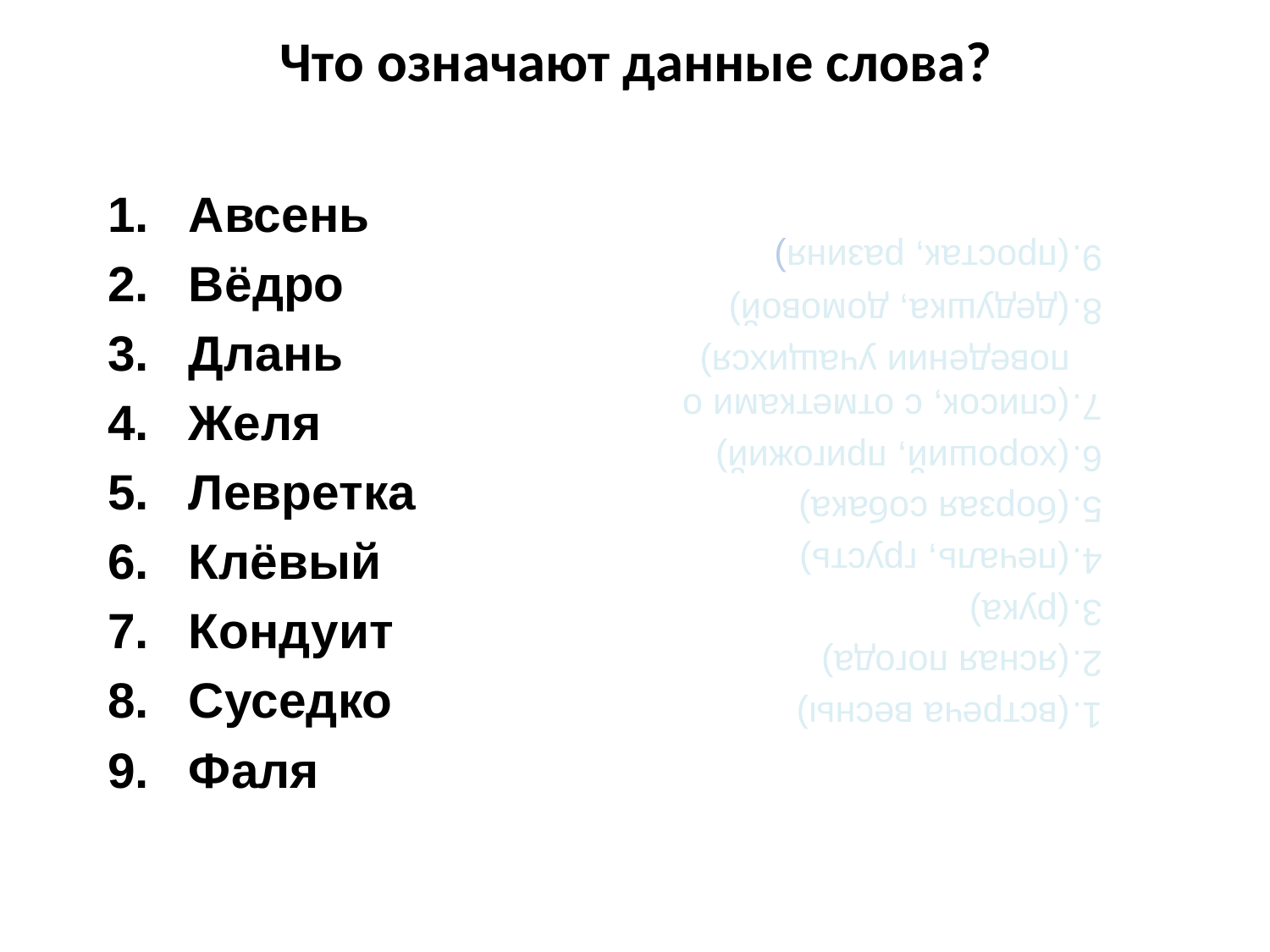

# Что означают данные слова?
Авсень
Вёдро
Длань
Желя
Левретка
Клёвый
Кондуит
Суседко
Фаля
(встреча весны)
(ясная погода)
(рука)
(печаль, грусть)
(борзая собака)
(хороший, пригожий)
(список, с отметками о поведении учащихся)
(дедушка, домовой)
(простак, разиня)